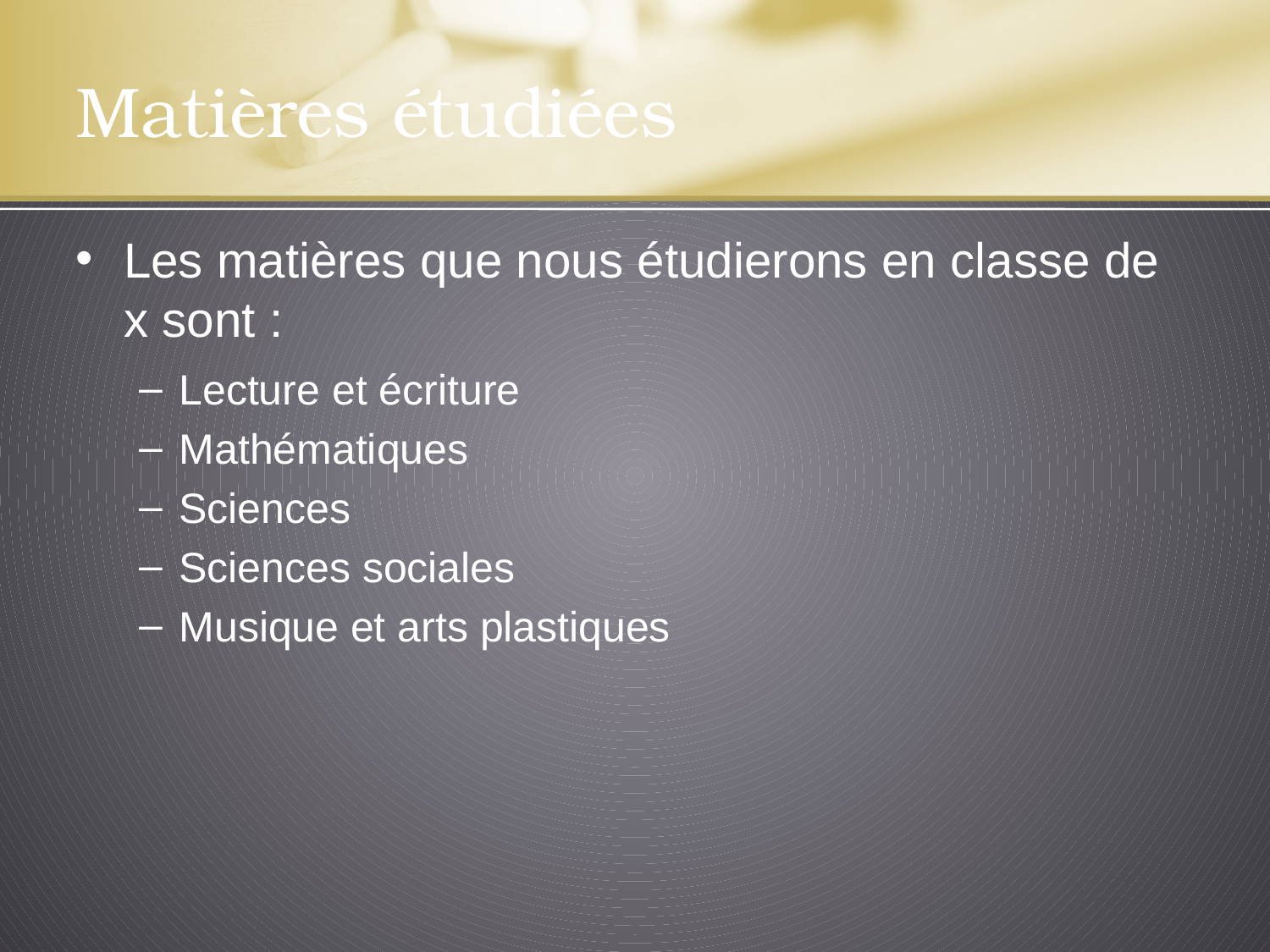

# Matières étudiées
Les matières que nous étudierons en classe de x sont :
Lecture et écriture
Mathématiques
Sciences
Sciences sociales
Musique et arts plastiques